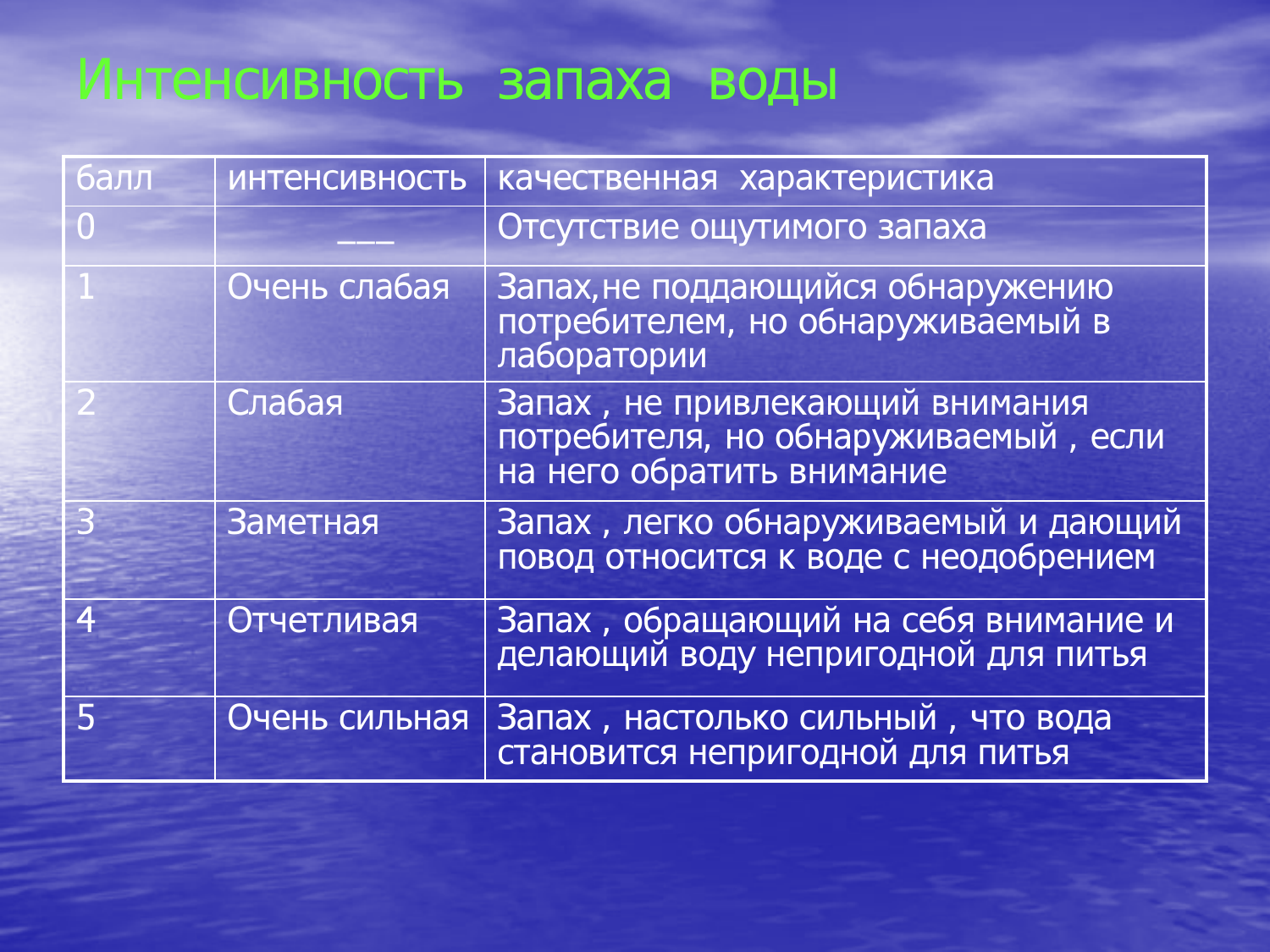

# Интенсивность  запаха  воды
| балл | интенсивность | качественная характеристика |
| --- | --- | --- |
| 0 | \_\_\_ | Отсутствие ощутимого запаха |
| 1 | Очень слабая | Запах,не поддающийся обнаружению потребителем, но обнаруживаемый в лаборатории |
| 2 | Слабая | Запах , не привлекающий внимания потребителя, но обнаруживаемый , если на него обратить внимание |
| 3 | Заметная | Запах , легко обнаруживаемый и дающий повод относится к воде с неодобрением |
| 4 | Отчетливая | Запах , обращающий на себя внимание и делающий воду непригодной для питья |
| 5 | Очень сильная | Запах , настолько сильный , что вода становится непригодной для питья |